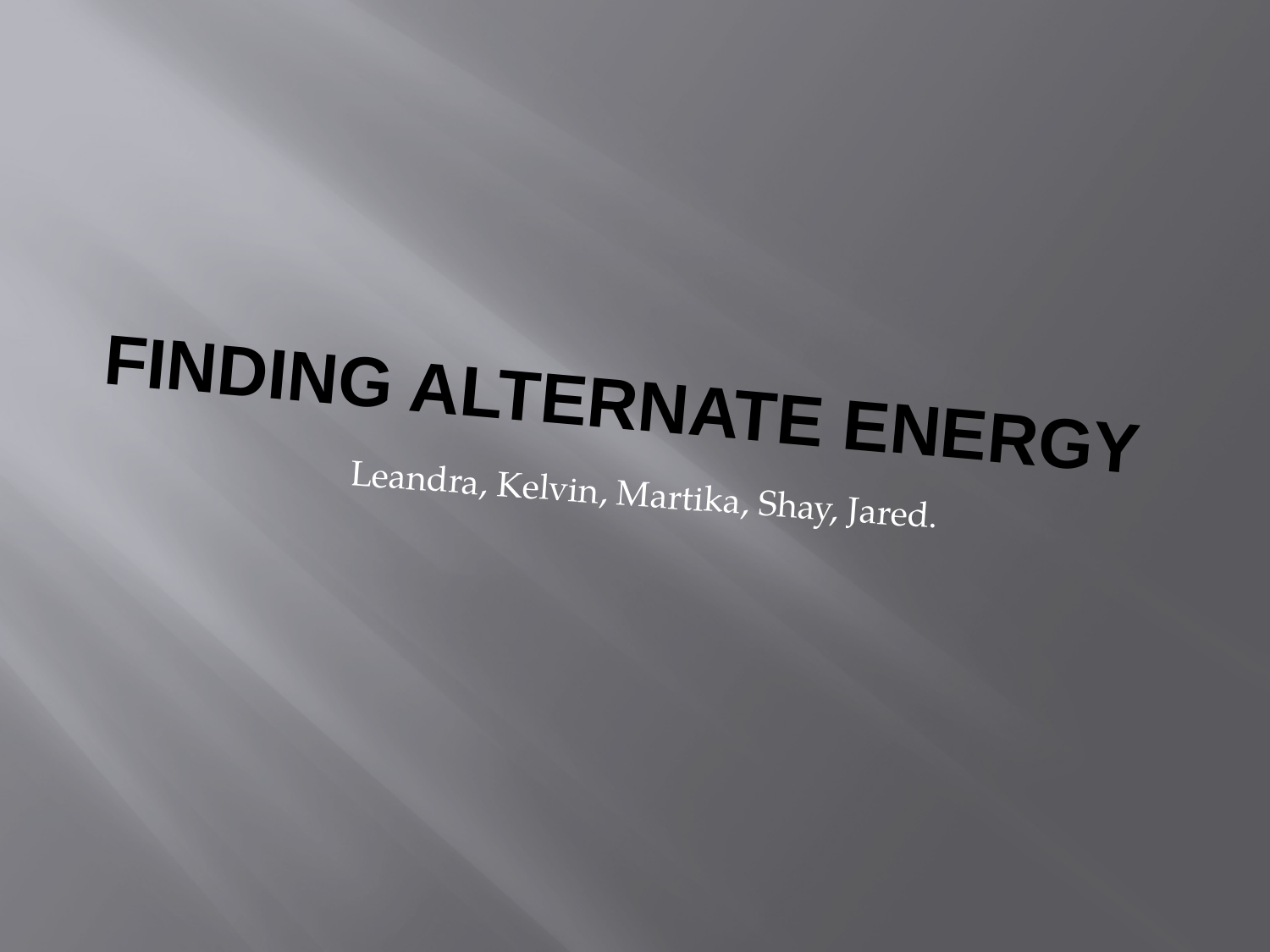

# Finding Alternate Energy
Leandra, Kelvin, Martika, Shay, Jared.